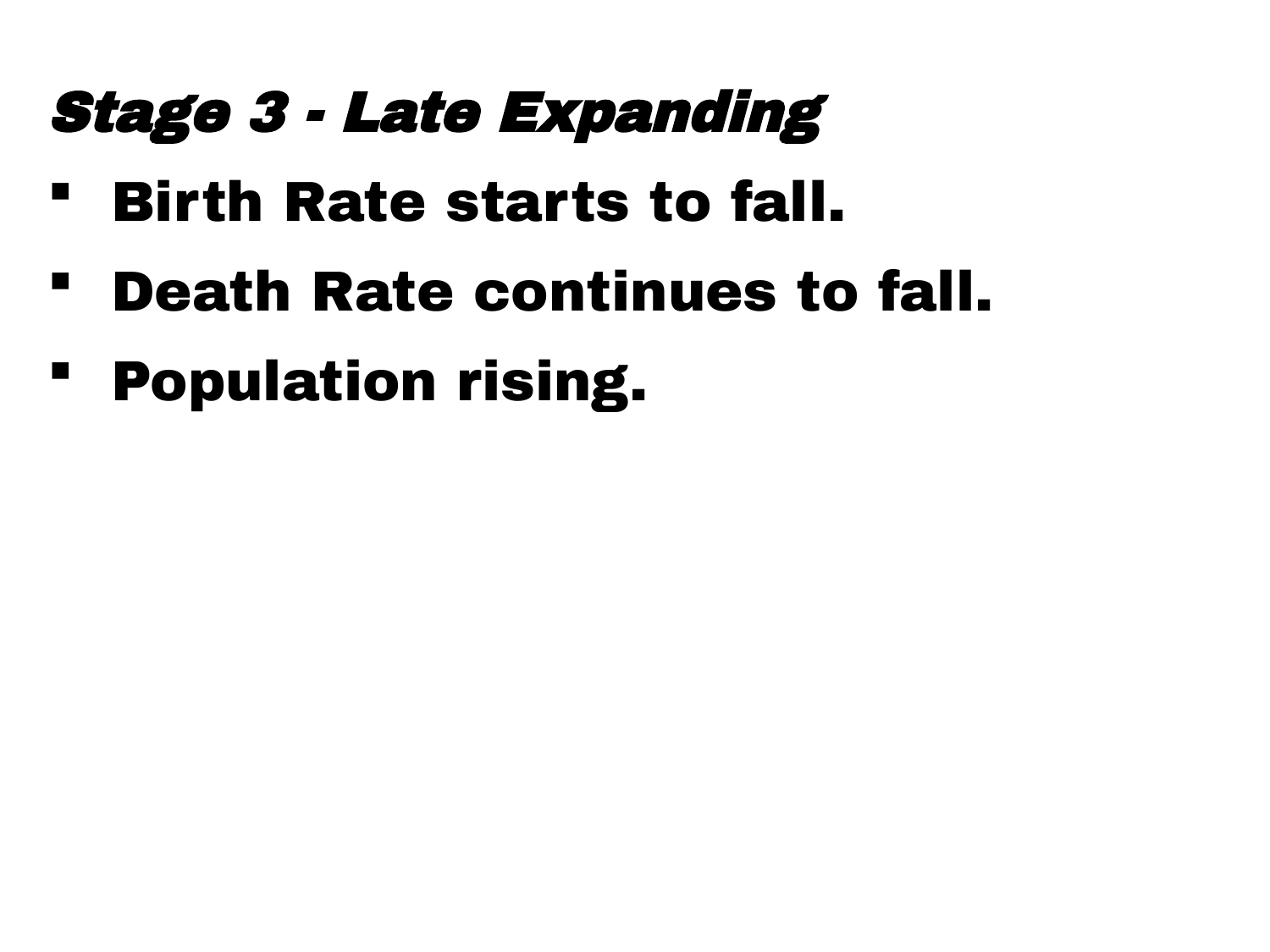

Stage 3 - Late Expanding
Birth Rate starts to fall.
Death Rate continues to fall.
Population rising.